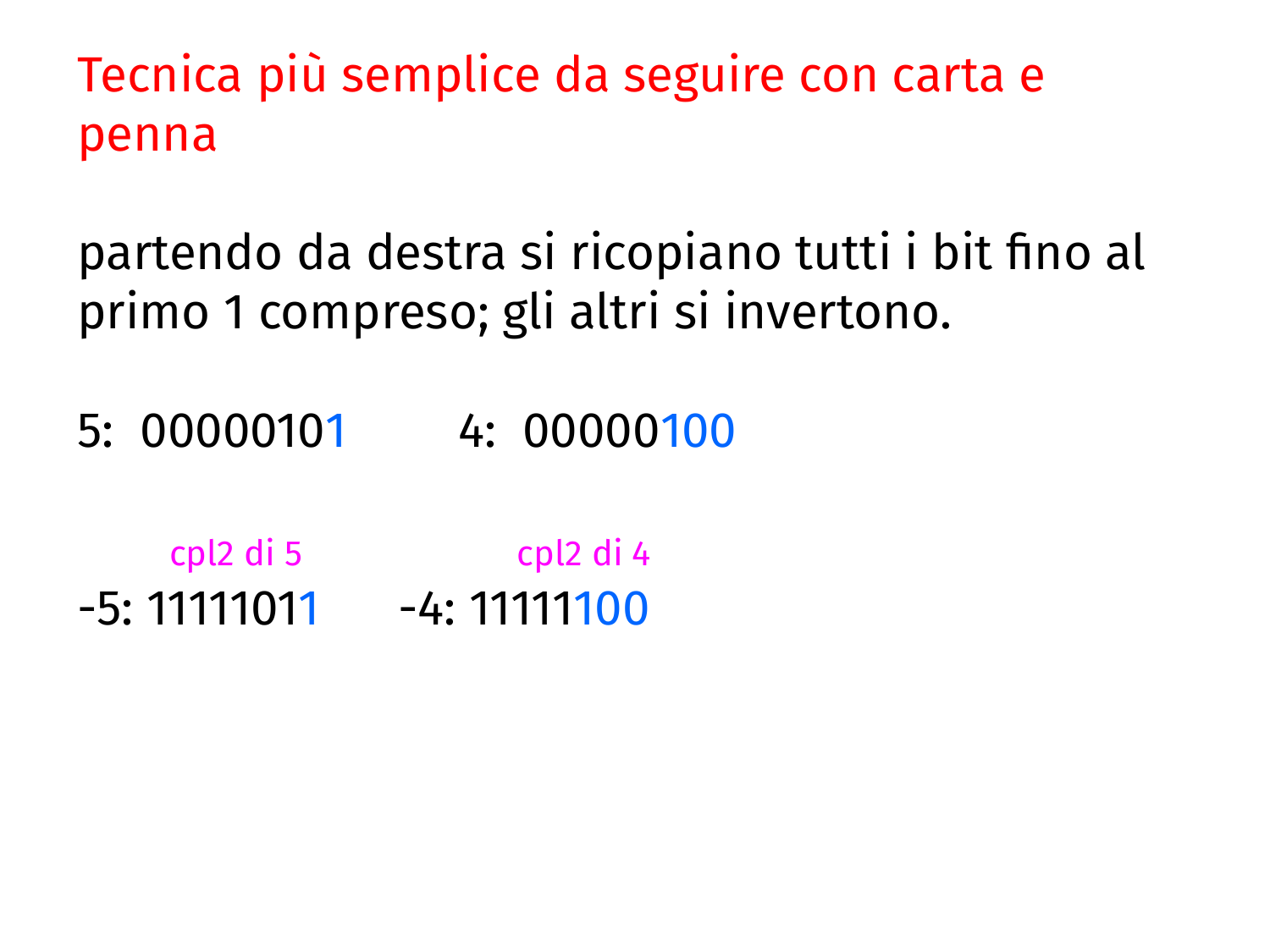

Tecnica più semplice da seguire con carta e penna

partendo da destra si ricopiano tutti i bit fino al primo 1 compreso; gli altri si invertono.

5:  00000101	4:  00000100

       cpl2 di 5                       cpl2 di 4
-5: 11111011      -4: 11111100